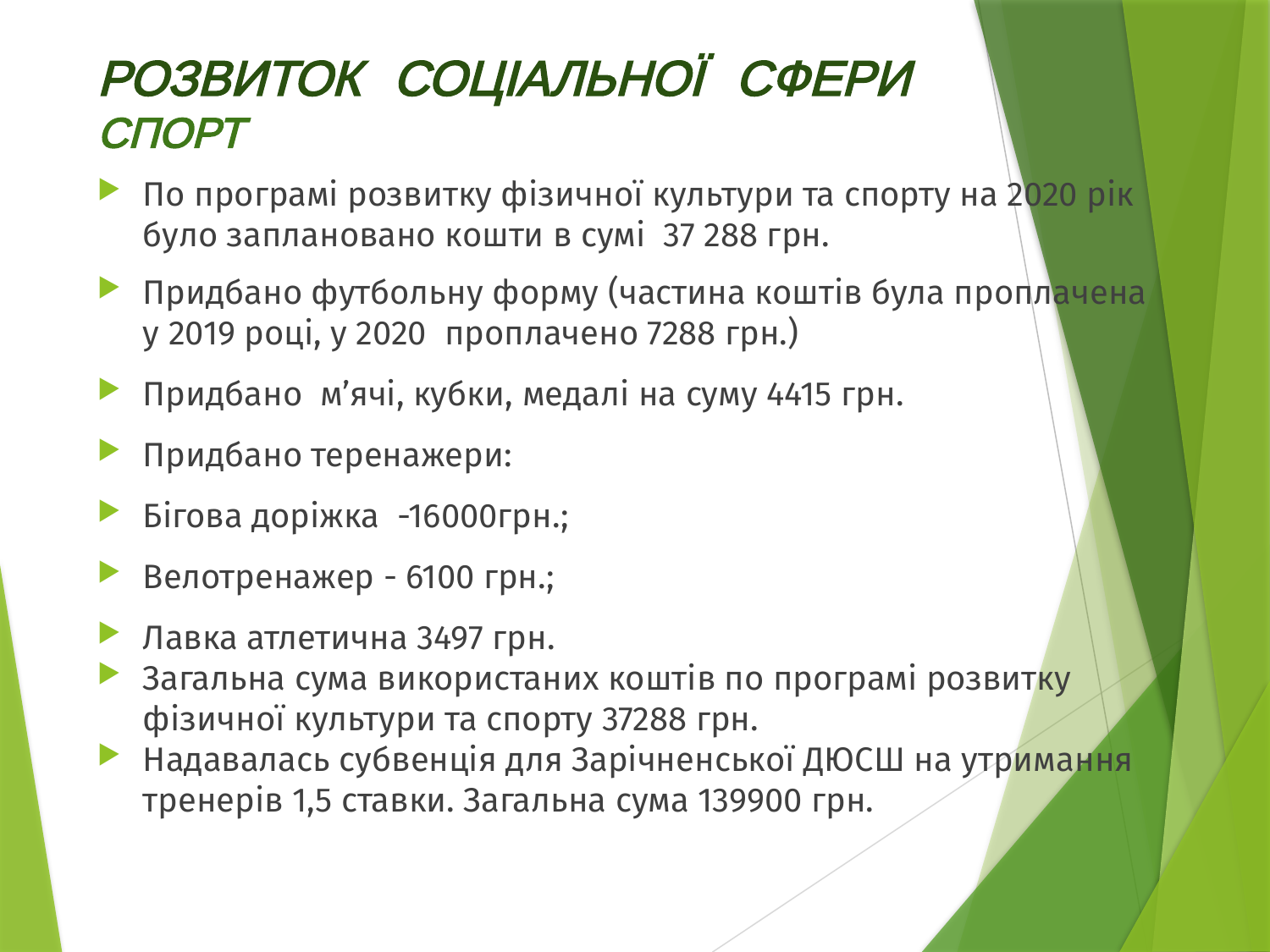

# РОЗВИТОК  СОЦІАЛЬНОЇ  СФЕРИ СПОРТ
По програмі розвитку фізичної культури та спорту на 2020 рік  було заплановано кошти в сумі  37 288 грн.
Придбано футбольну форму (частина коштів була проплачена у 2019 році, у 2020  проплачено 7288 грн.)
Придбано  м’ячі, кубки, медалі на суму 4415 грн.
Придбано теренажери:
Бігова доріжка  -16000грн.;
Велотренажер - 6100 грн.;
Лавка атлетична 3497 грн.
Загальна сума використаних коштів по програмі розвитку  фізичної культури та спорту 37288 грн.
Надавалась субвенція для Зарічненської ДЮСШ на утримання  тренерів 1,5 ставки. Загальна сума 139900 грн.